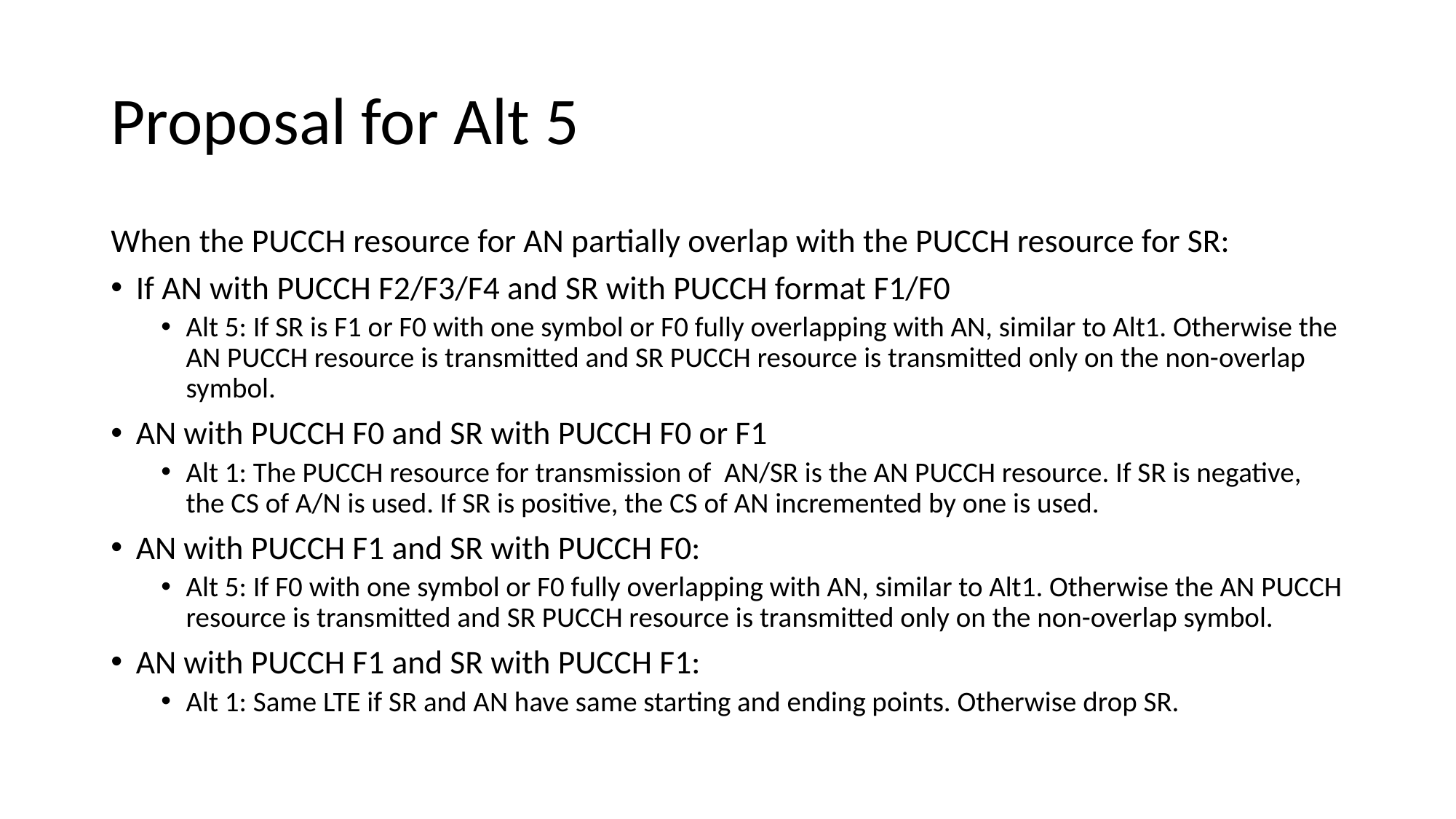

# Proposal for Alt 5
When the PUCCH resource for AN partially overlap with the PUCCH resource for SR:
If AN with PUCCH F2/F3/F4 and SR with PUCCH format F1/F0
Alt 5: If SR is F1 or F0 with one symbol or F0 fully overlapping with AN, similar to Alt1. Otherwise the AN PUCCH resource is transmitted and SR PUCCH resource is transmitted only on the non-overlap symbol.
AN with PUCCH F0 and SR with PUCCH F0 or F1
Alt 1: The PUCCH resource for transmission of  AN/SR is the AN PUCCH resource. If SR is negative, the CS of A/N is used. If SR is positive, the CS of AN incremented by one is used.
AN with PUCCH F1 and SR with PUCCH F0:
Alt 5: If F0 with one symbol or F0 fully overlapping with AN, similar to Alt1. Otherwise the AN PUCCH resource is transmitted and SR PUCCH resource is transmitted only on the non-overlap symbol.
AN with PUCCH F1 and SR with PUCCH F1:
Alt 1: Same LTE if SR and AN have same starting and ending points. Otherwise drop SR.